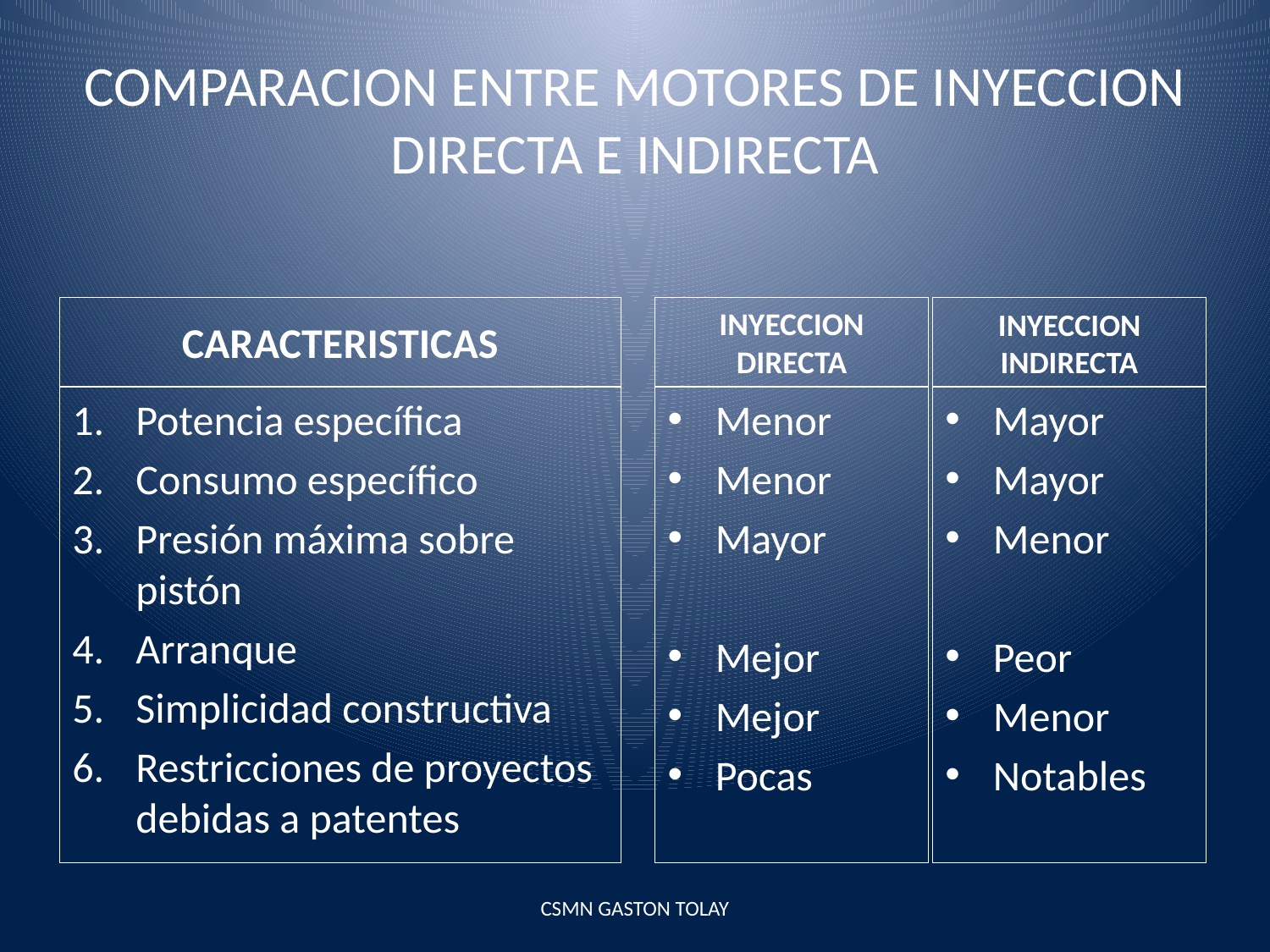

# COMPARACION ENTRE MOTORES DE INYECCION DIRECTA E INDIRECTA
CARACTERISTICAS
INYECCION DIRECTA
INYECCION INDIRECTA
Potencia específica
Consumo específico
Presión máxima sobre pistón
Arranque
Simplicidad constructiva
Restricciones de proyectos debidas a patentes
Menor
Menor
Mayor

Mejor
Mejor
Pocas
Mayor
Mayor
Menor

Peor
Menor
Notables
CSMN GASTON TOLAY